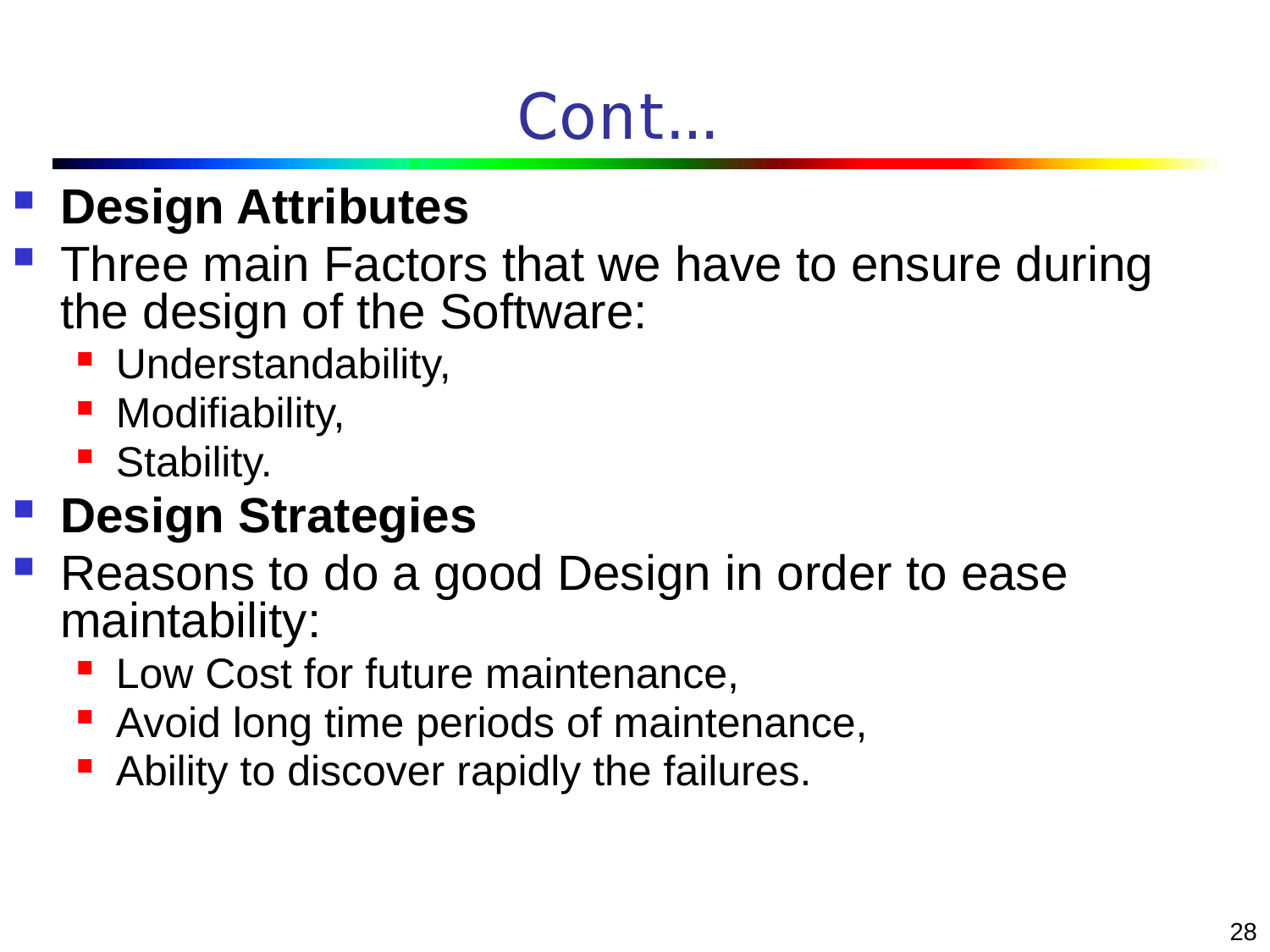

Cont…
# Design Attributes
Three main Factors that we have to ensure during the design of the Software:
Understandability,
Modifiability,
Stability.
Design Strategies
Reasons to do a good Design in order to ease maintability:
Low Cost for future maintenance,
Avoid long time periods of maintenance,
Ability to discover rapidly the failures.
28